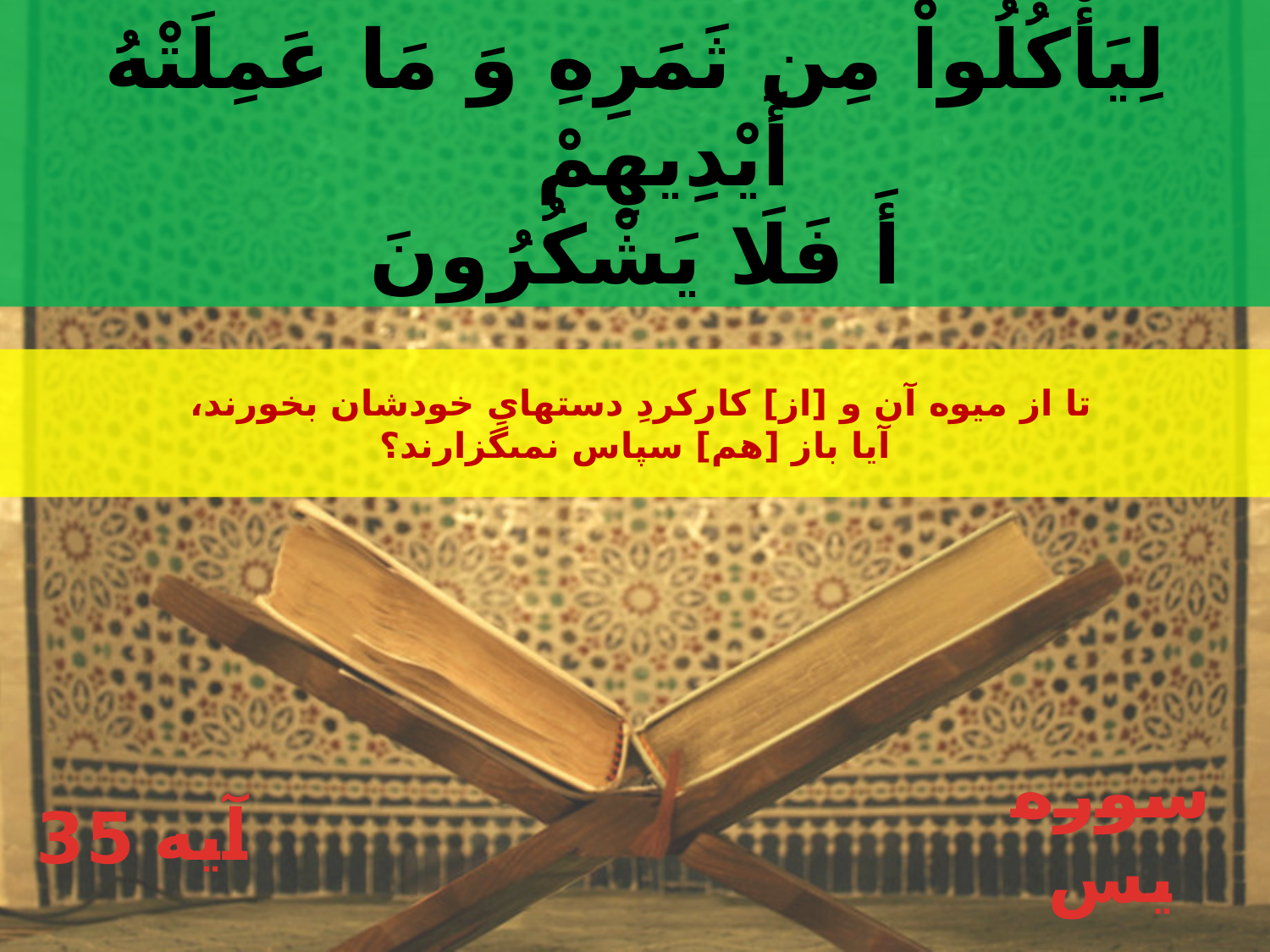

لِيَأْكُلُواْ مِن ثَمَرِهِ وَ مَا عَمِلَتْهُ أَيْدِيهِمْ
أَ فَلَا يَشْكُرُونَ
تا از ميوه آن و [از] كاركردِ دستهاىِ خودشان بخورند،
آيا باز [هم‏] سپاس نمى‏گزارند؟
35